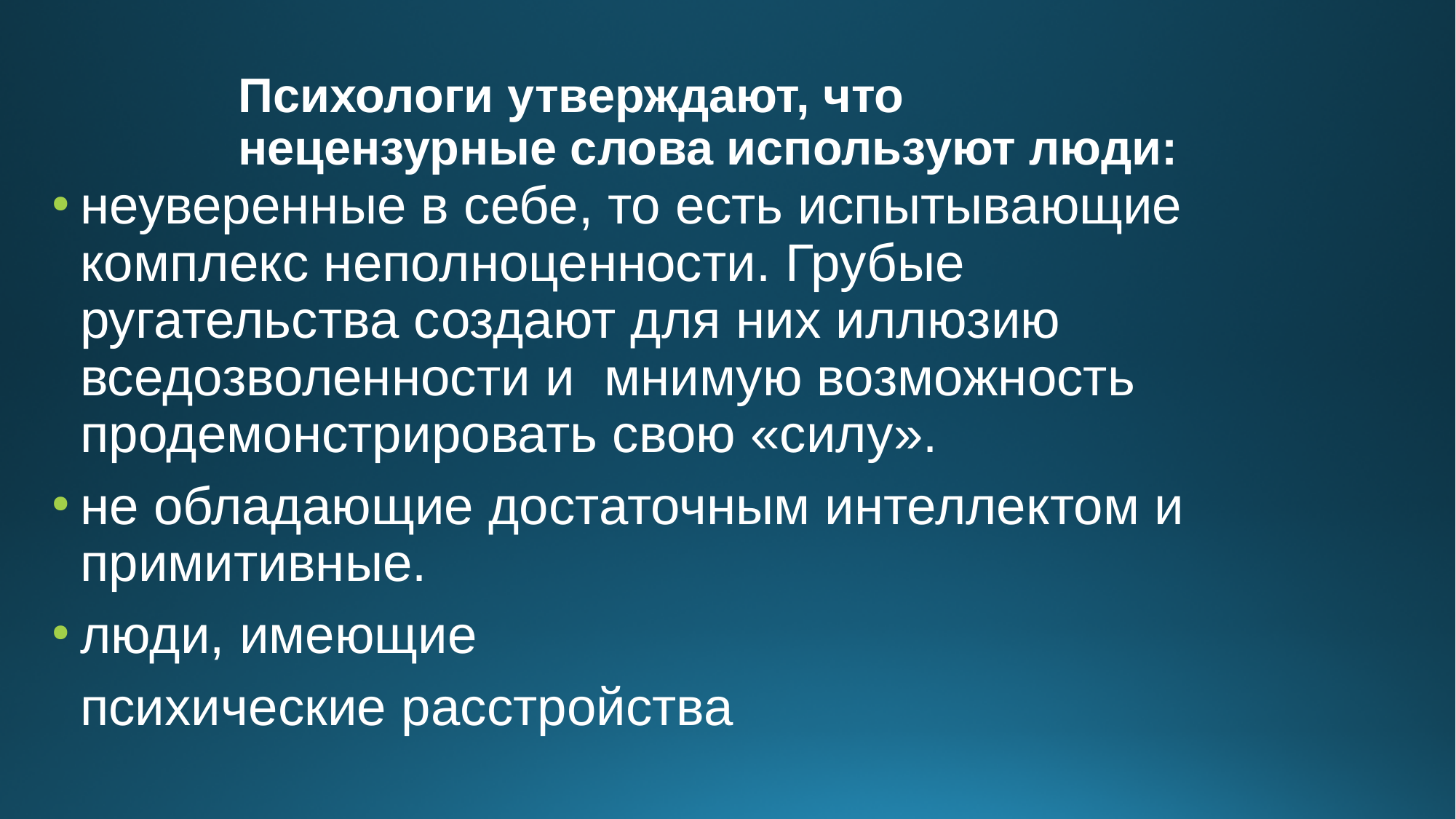

# Психологи утверждают, что нецензурные слова используют люди:
неуверенные в себе, то есть испытывающие комплекс неполноценности. Грубые ругательства создают для них иллюзию вседозволенности и  мнимую возможность продемонстрировать свою «силу».
не обладающие достаточным интеллектом и примитивные.
люди, имеющие
  психические расстройства